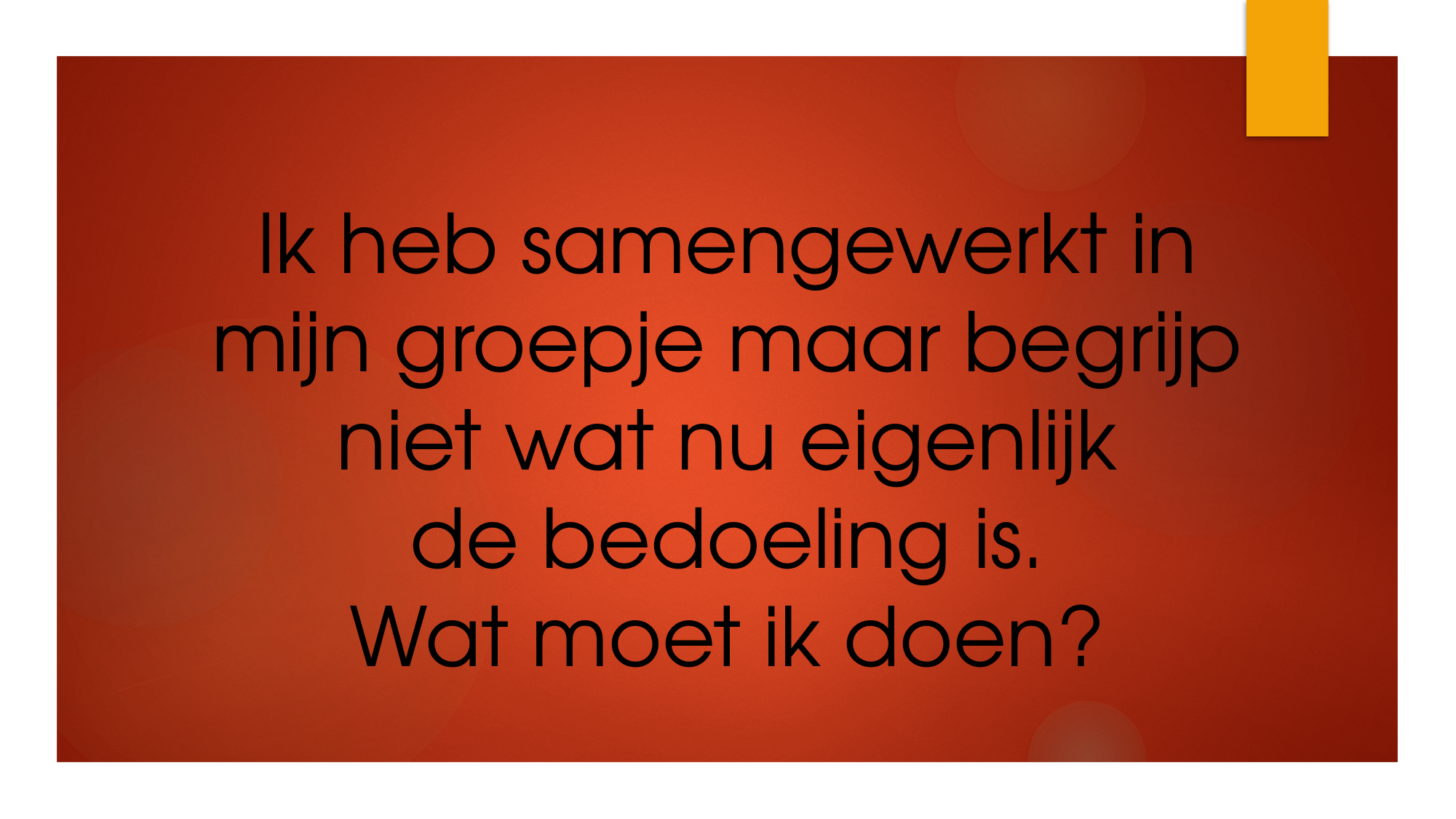

Ik heb samengewerkt in
mijn groepje maar begrijp
niet wat nu eigenlijk
de bedoeling is.
Wat moet ik doen?